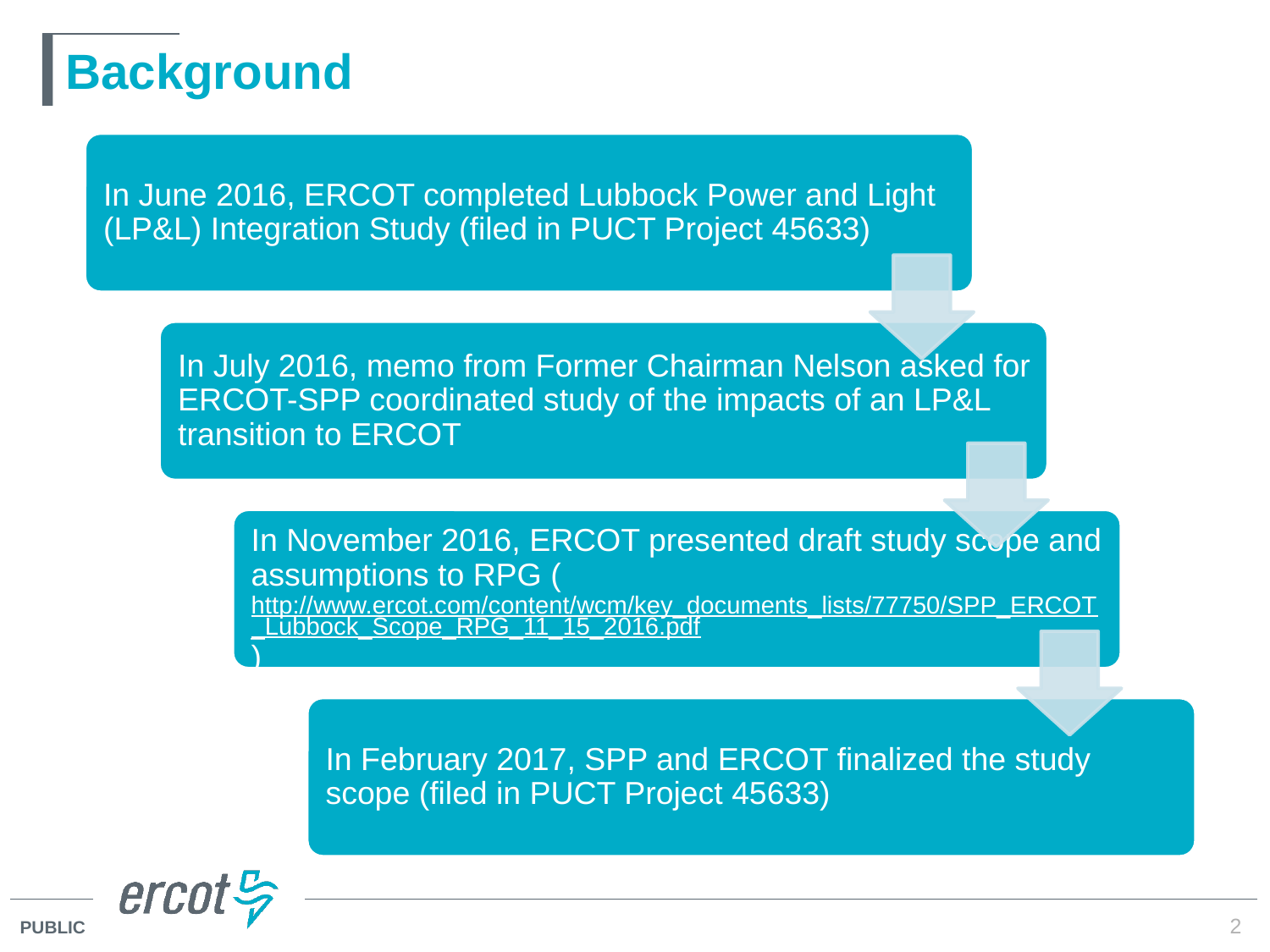

# Background
In June 2016, ERCOT completed Lubbock Power and Light (LP&L) Integration Study (filed in PUCT Project 45633)
In July 2016, memo from Former Chairman Nelson asked for ERCOT-SPP coordinated study of the impacts of an LP&L transition to ERCOT
In November 2016, ERCOT presented draft study scope and assumptions to RPG (http://www.ercot.com/content/wcm/key_documents_lists/77750/SPP_ERCOT_Lubbock_Scope_RPG_11_15_2016.pdf)
In February 2017, SPP and ERCOT finalized the study scope (filed in PUCT Project 45633)

2